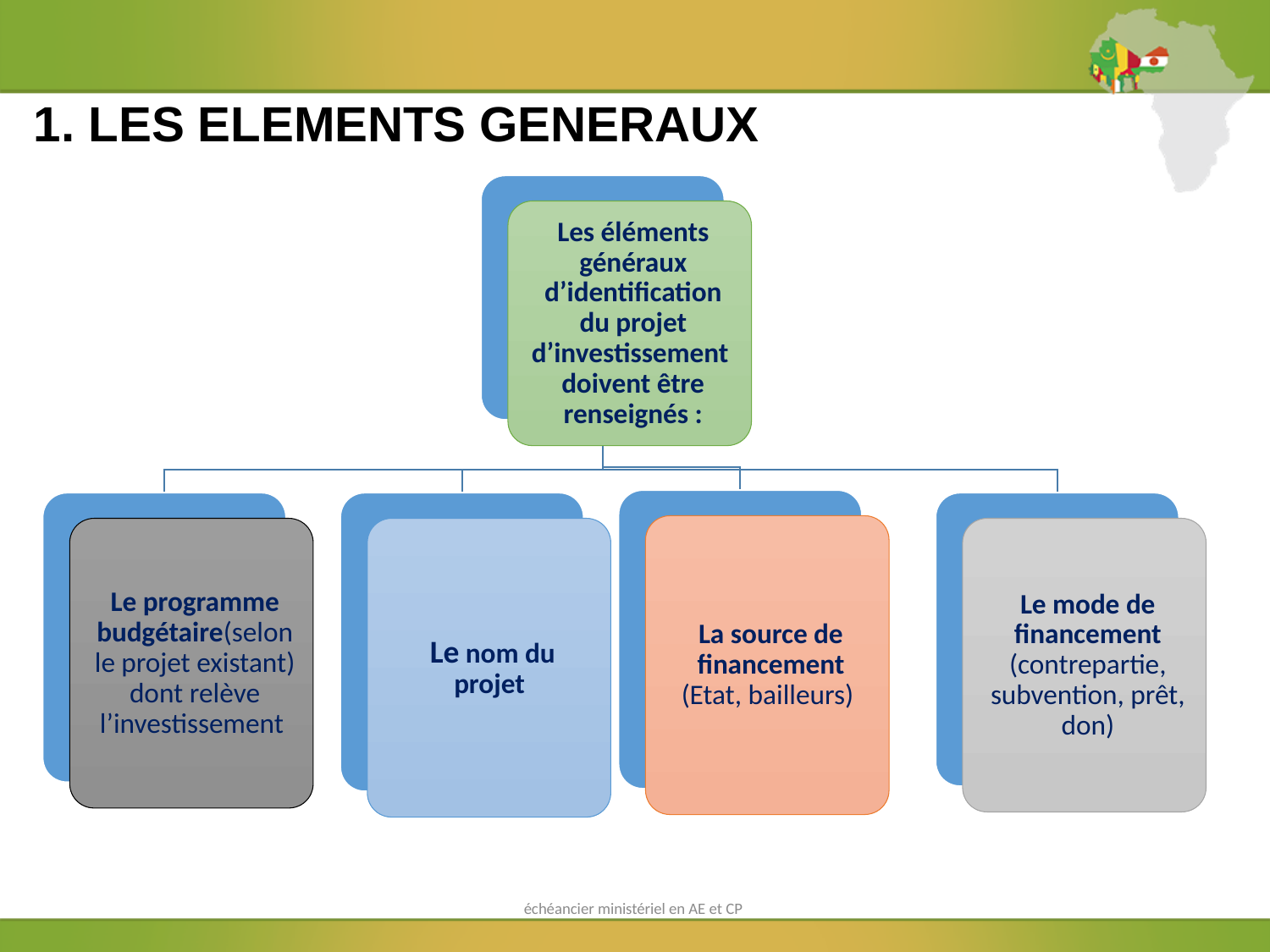

# 1. LES ELEMENTS GENERAUX
Les éléments généraux d’identification du projet d’investissement doivent être renseignés :
Le programme budgétaire(selon le projet existant) dont relève l’investissement
Le nom du projet
La source de financement (Etat, bailleurs)
Le mode de financement (contrepartie, subvention, prêt, don)
échéancier ministériel en AE et CP